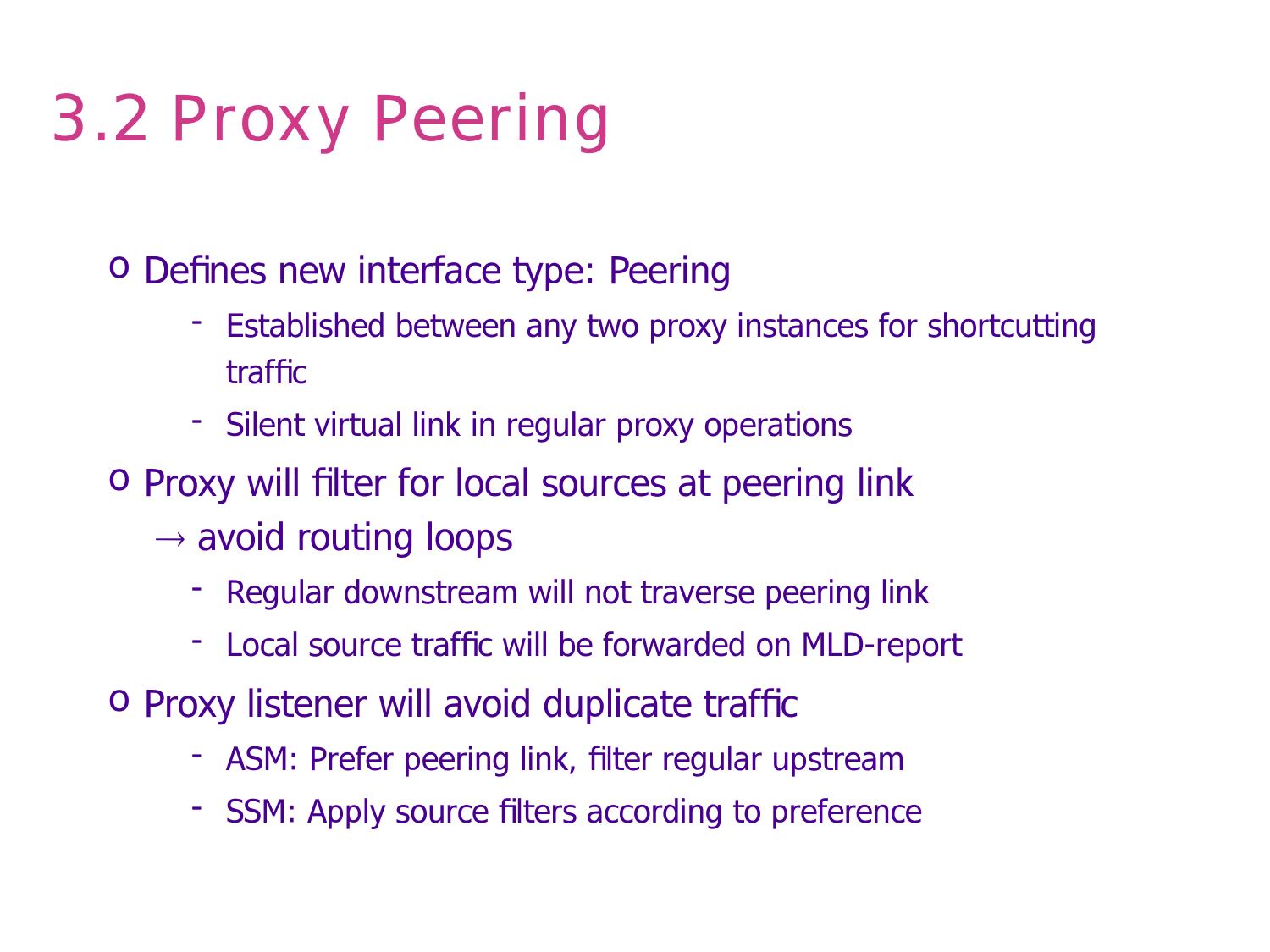

# 3.2 Proxy Peering
Defines new interface type: Peering
Established between any two proxy instances for shortcutting traffic
Silent virtual link in regular proxy operations
Proxy will filter for local sources at peering link
 → avoid routing loops
Regular downstream will not traverse peering link
Local source traffic will be forwarded on MLD-report
Proxy listener will avoid duplicate traffic
ASM: Prefer peering link, filter regular upstream
SSM: Apply source filters according to preference